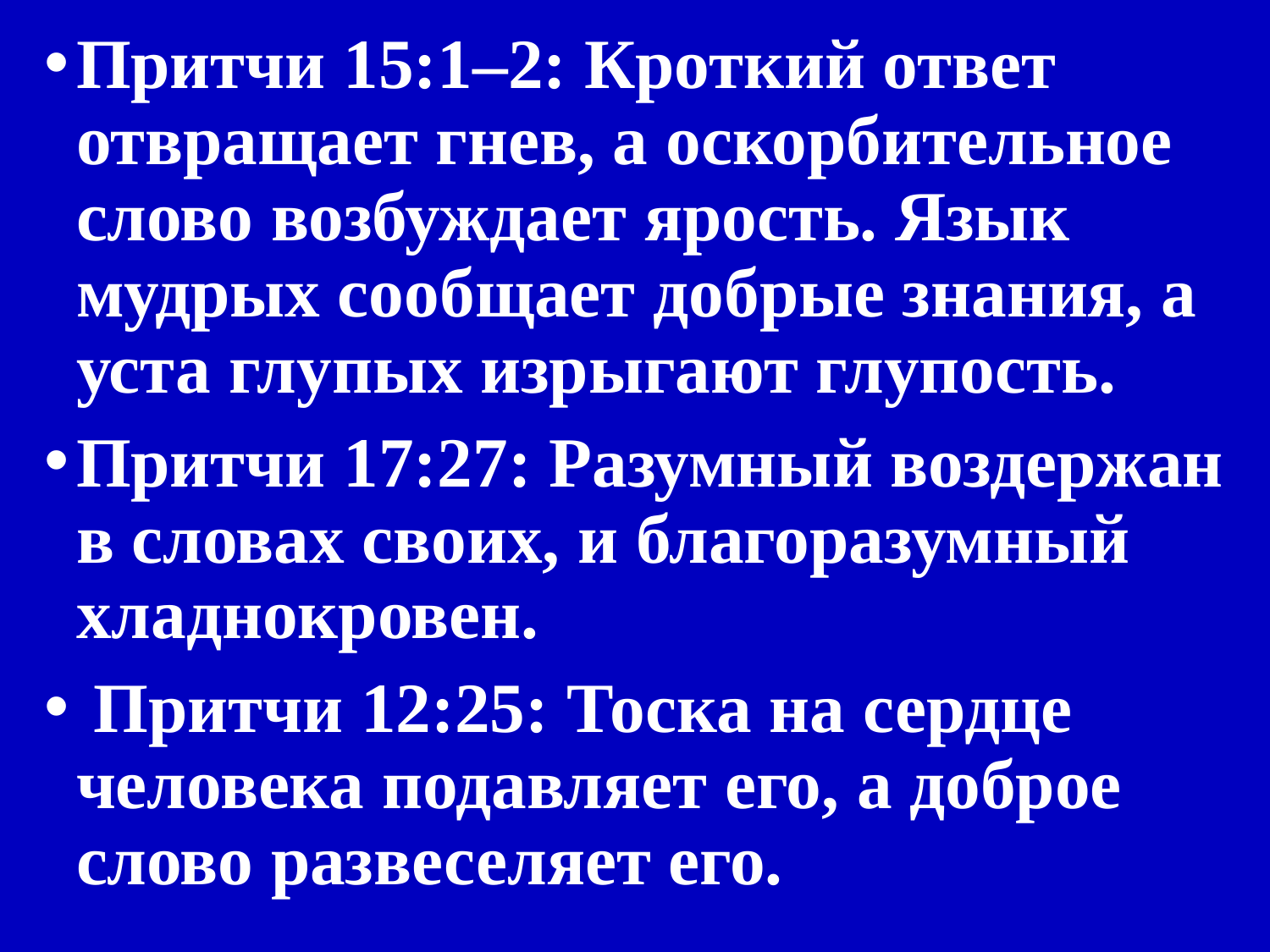

Притчи 15:1–2: Кроткий ответ отвращает гнев, а оскорбительное слово возбуждает ярость. Язык мудрых сообщает добрые знания, а уста глупых изрыгают глупость.
Притчи 17:27: Разумный воздержан в словах своих, и благоразумный хладнокровен.
 Притчи 12:25: Тоска на сердце человека подавляет его, а доброе слово развеселяет его.